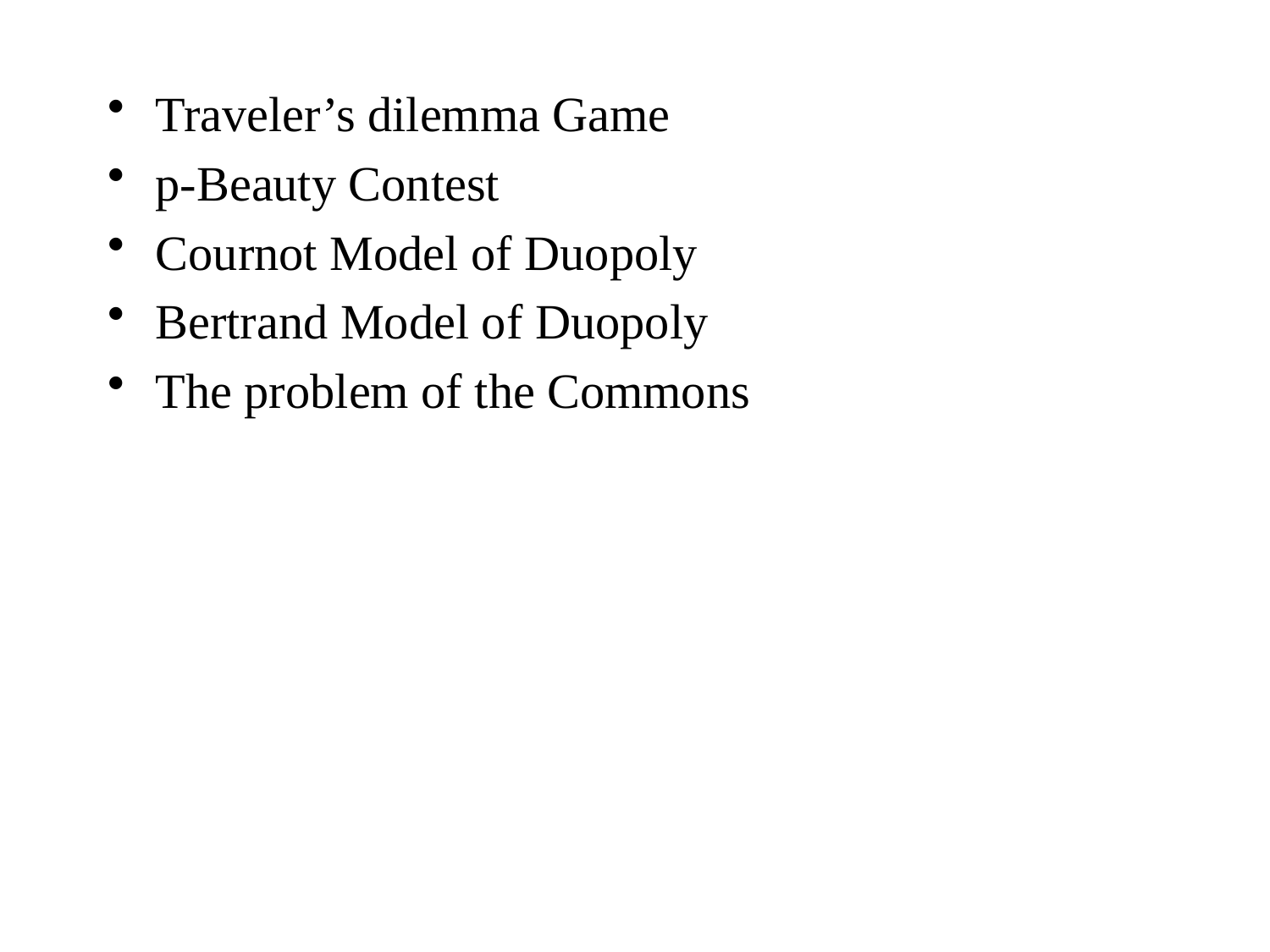

Traveler’s dilemma Game
p-Beauty Contest
Cournot Model of Duopoly
Bertrand Model of Duopoly
The problem of the Commons